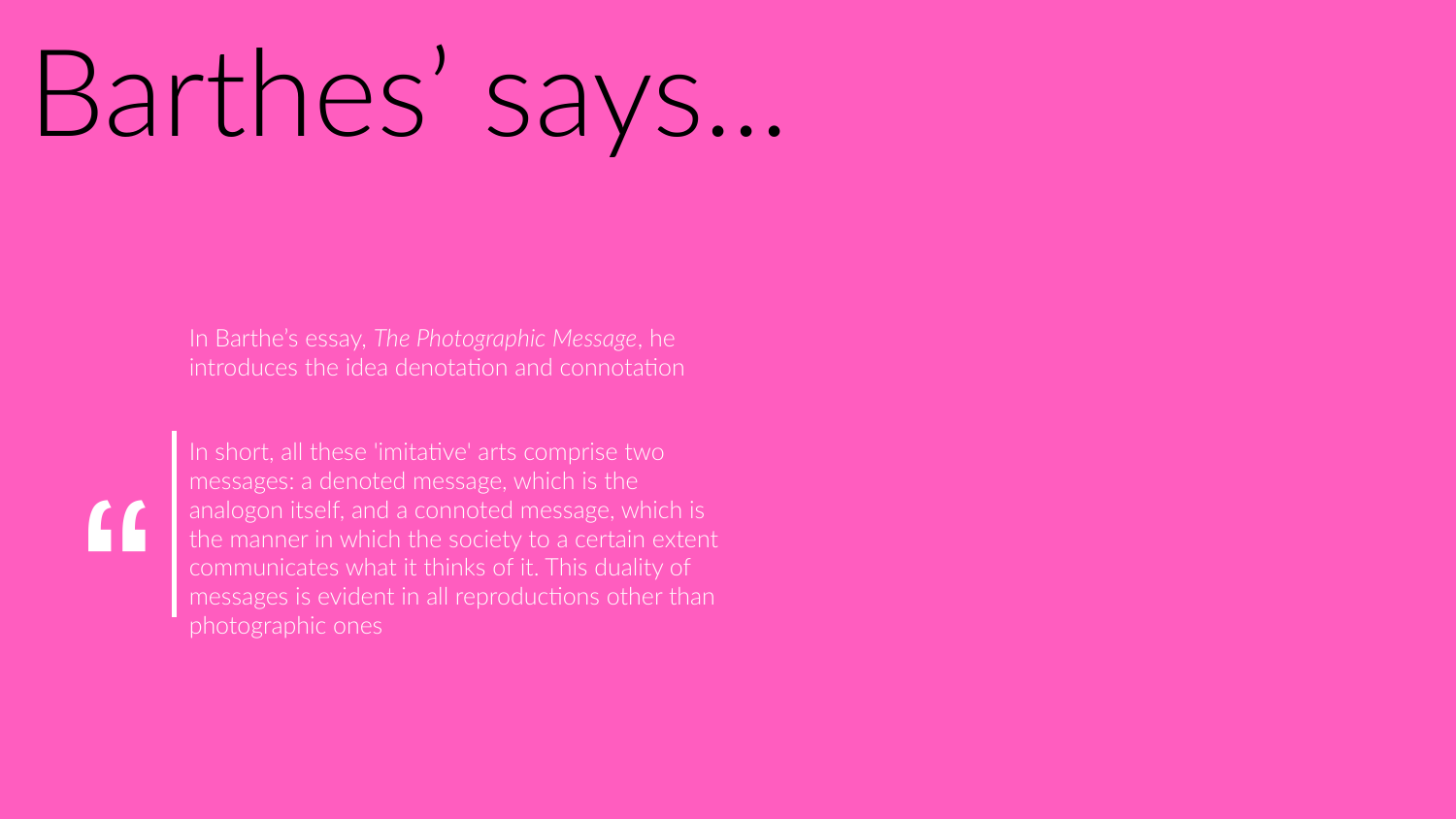

Barthes’ says...
In Barthe’s essay, The Photographic Message, he introduces the idea denotation and connotation
In short, all these 'imitative' arts comprise two messages: a denoted message, which is the analogon itself, and a con­noted message, which is the manner in which the society to a certain extent communicates what it thinks of it. This duality of messages is evident in all reproductions other than photographic ones
“